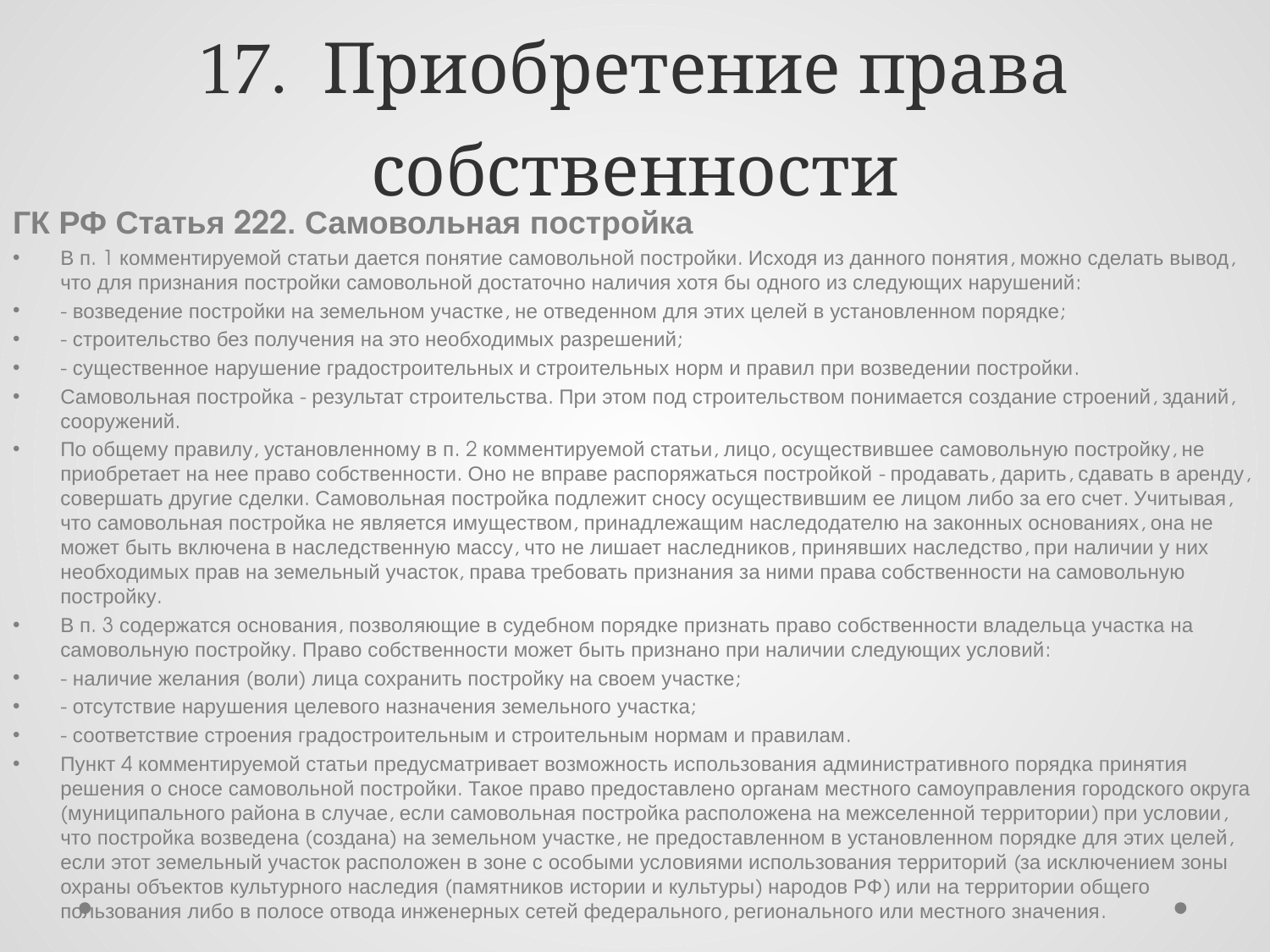

# 17.  Приобретение права собственности
ГК РФ Статья 222. Самовольная постройка
В п. 1 комментируемой статьи дается понятие самовольной постройки. Исходя из данного понятия, можно сделать вывод, что для признания постройки самовольной достаточно наличия хотя бы одного из следующих нарушений:
- возведение постройки на земельном участке, не отведенном для этих целей в установленном порядке;
- строительство без получения на это необходимых разрешений;
- существенное нарушение градостроительных и строительных норм и правил при возведении постройки.
Самовольная постройка - результат строительства. При этом под строительством понимается создание строений, зданий, сооружений.
По общему правилу, установленному в п. 2 комментируемой статьи, лицо, осуществившее самовольную постройку, не приобретает на нее право собственности. Оно не вправе распоряжаться постройкой - продавать, дарить, сдавать в аренду, совершать другие сделки. Самовольная постройка подлежит сносу осуществившим ее лицом либо за его счет. Учитывая, что самовольная постройка не является имуществом, принадлежащим наследодателю на законных основаниях, она не может быть включена в наследственную массу, что не лишает наследников, принявших наследство, при наличии у них необходимых прав на земельный участок, права требовать признания за ними права собственности на самовольную постройку.
В п. 3 содержатся основания, позволяющие в судебном порядке признать право собственности владельца участка на самовольную постройку. Право собственности может быть признано при наличии следующих условий:
- наличие желания (воли) лица сохранить постройку на своем участке;
- отсутствие нарушения целевого назначения земельного участка;
- соответствие строения градостроительным и строительным нормам и правилам.
Пункт 4 комментируемой статьи предусматривает возможность использования административного порядка принятия решения о сносе самовольной постройки. Такое право предоставлено органам местного самоуправления городского округа (муниципального района в случае, если самовольная постройка расположена на межселенной территории) при условии, что постройка возведена (создана) на земельном участке, не предоставленном в установленном порядке для этих целей, если этот земельный участок расположен в зоне с особыми условиями использования территорий (за исключением зоны охраны объектов культурного наследия (памятников истории и культуры) народов РФ) или на территории общего пользования либо в полосе отвода инженерных сетей федерального, регионального или местного значения.